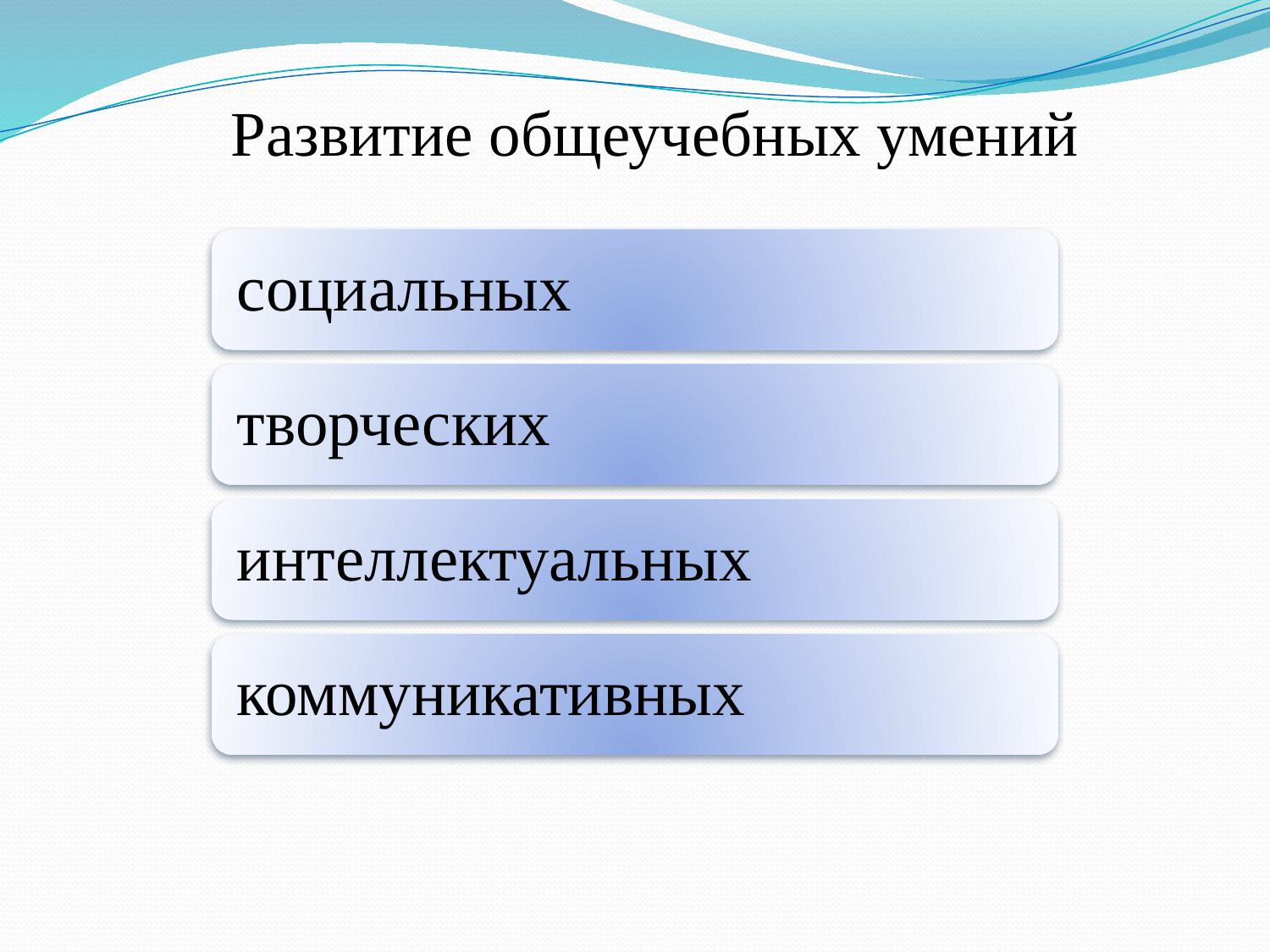

Развитие общеучебных умений
социальных
творческих
интеллектуальных
коммуникативных